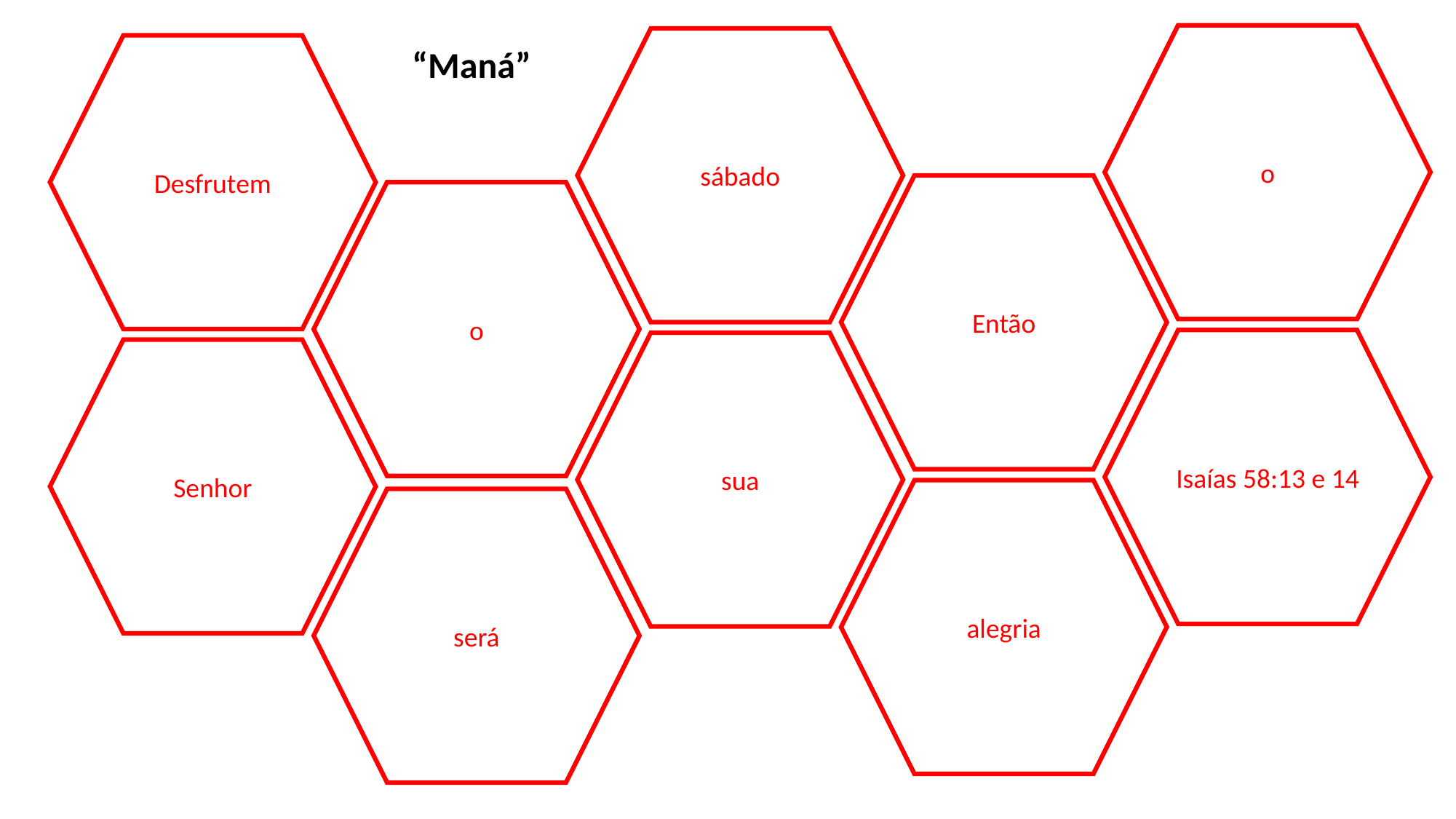

o
sábado
Desfrutem
“Maná”
Então
o
Isaías 58:13 e 14
sua
Senhor
alegria
será